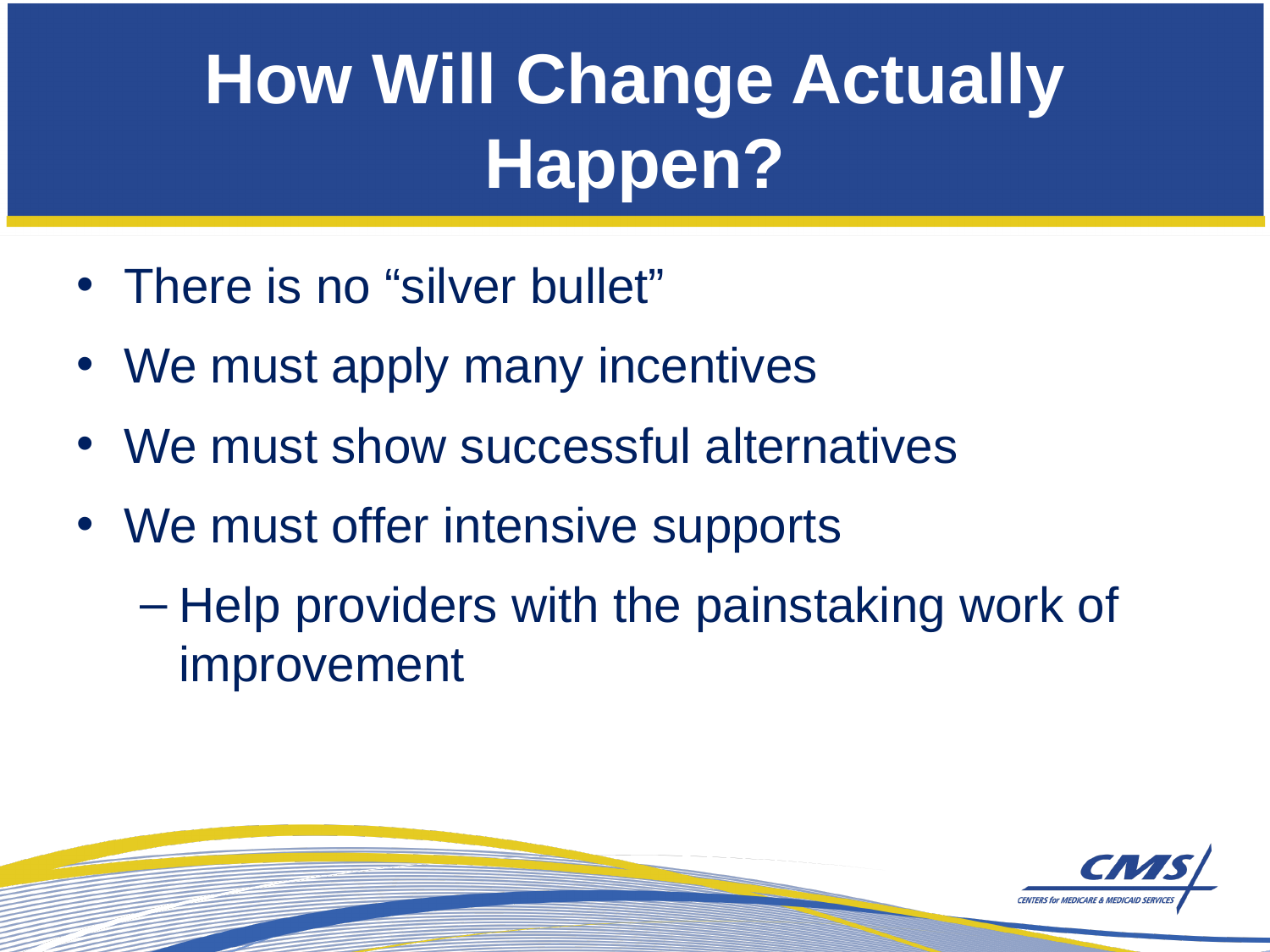

# How Will Change Actually Happen?
There is no “silver bullet”
We must apply many incentives
We must show successful alternatives
We must offer intensive supports
Help providers with the painstaking work of improvement